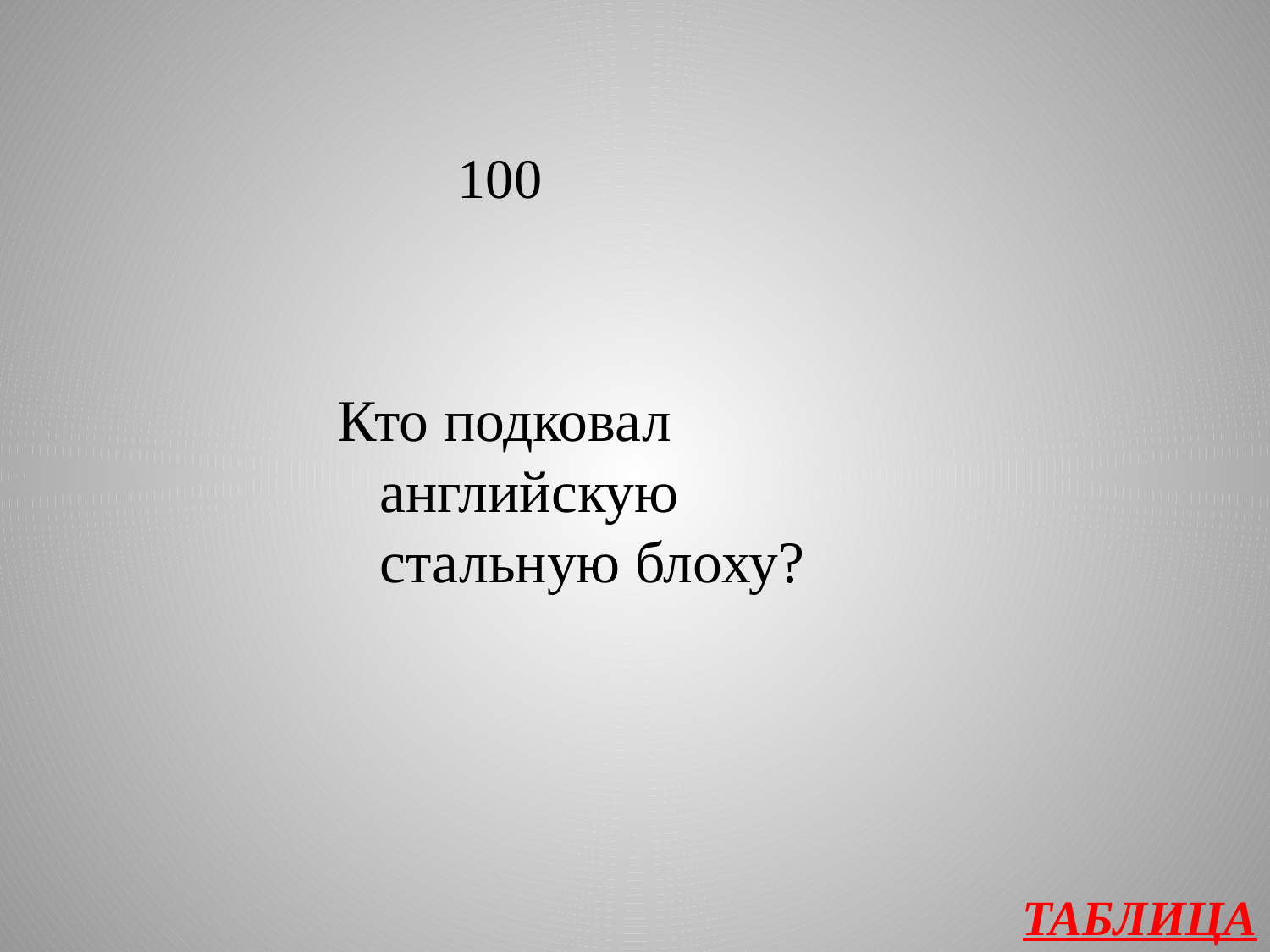

100
#
Кто подковал английскую стальную блоху?

ТАБЛИЦА